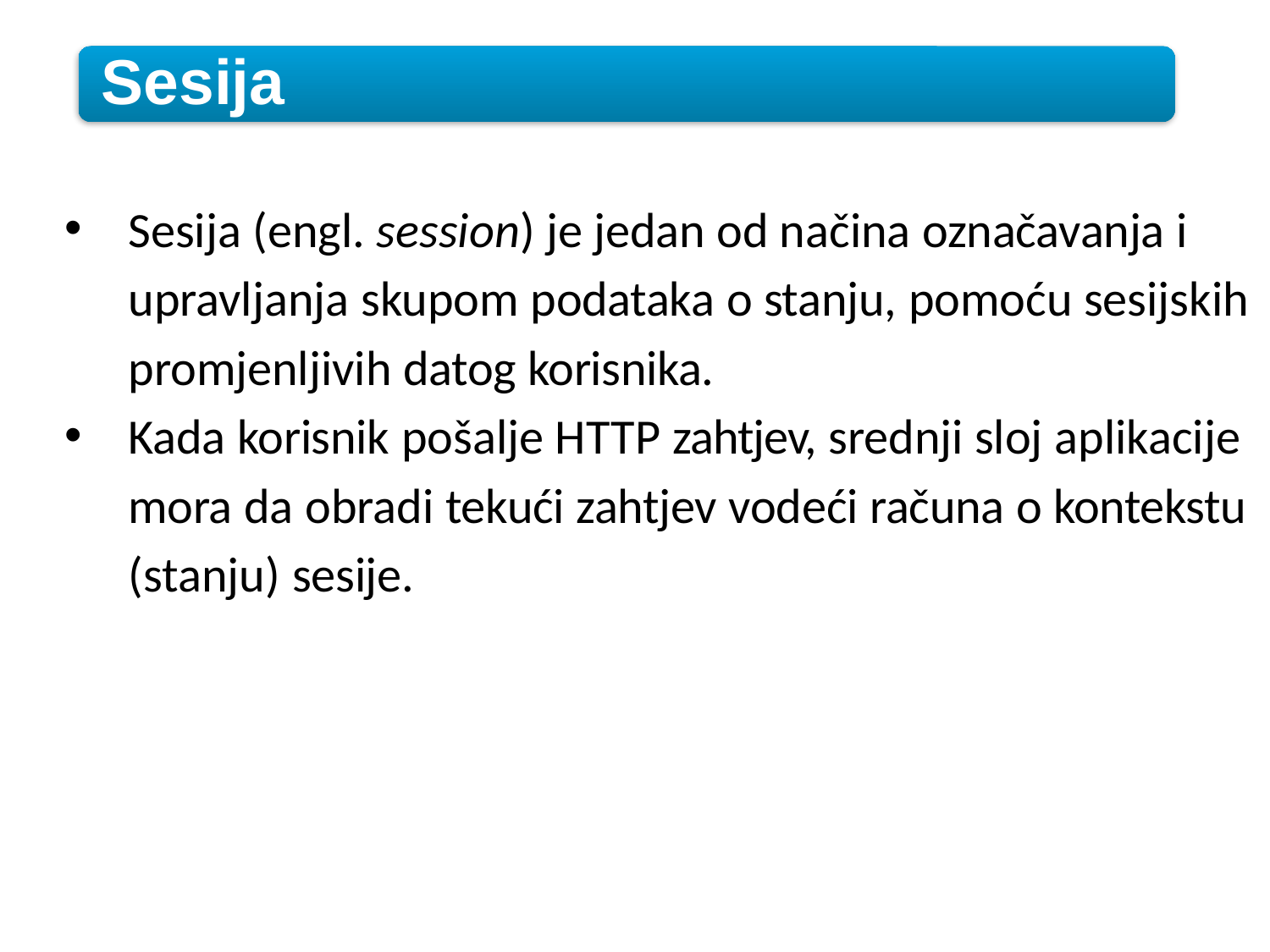

Sesija
Sesija (engl. session) je jedan od načina označavanja i upravljanja skupom podataka o stanju, pomoću sesijskih promjenljivih datog korisnika.
Kada korisnik pošalje HTTP zahtjev, srednji sloj aplikacije mora da obradi tekući zahtjev vodeći računa o kontekstu (stanju) sesije.